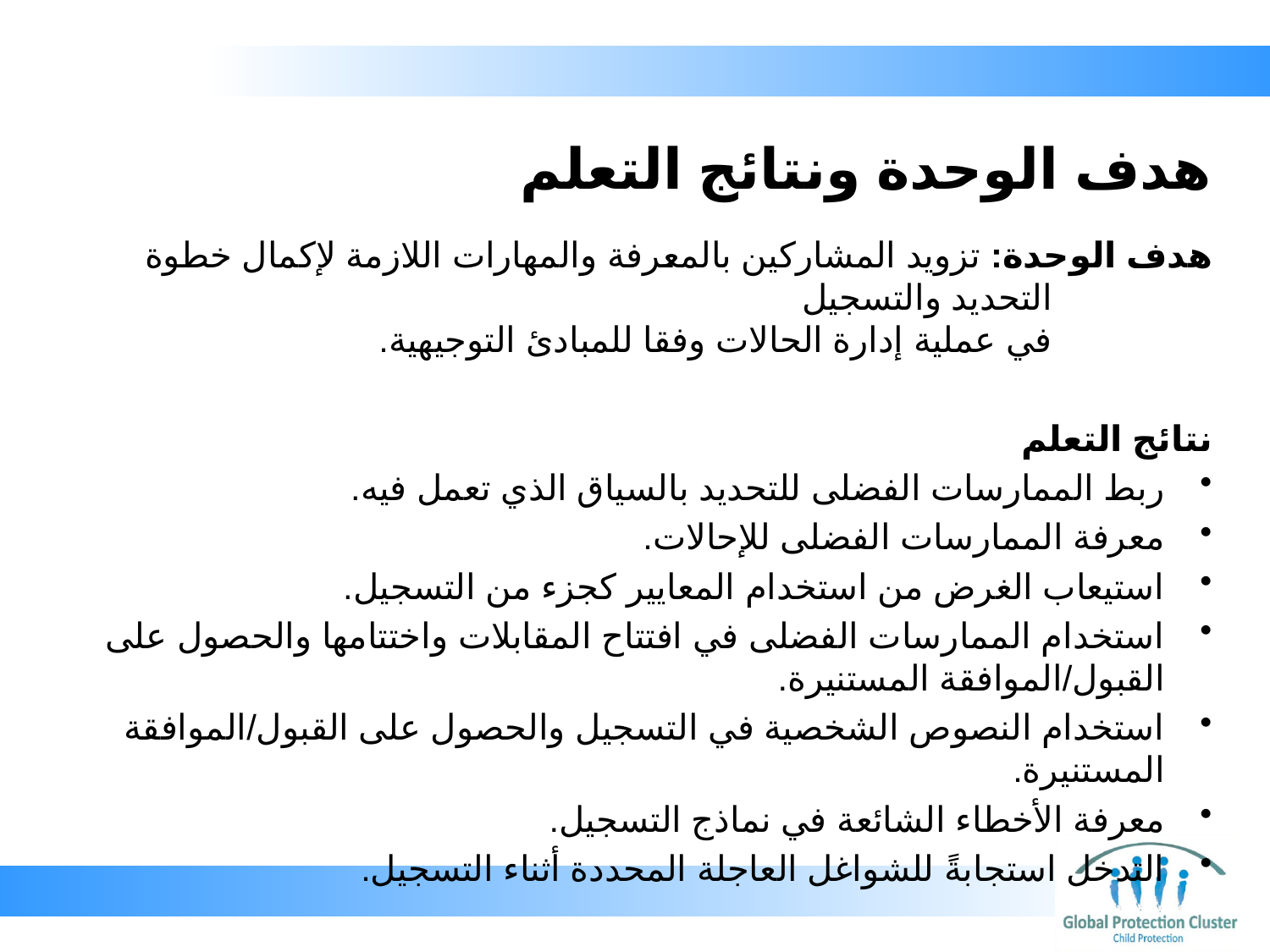

# هدف الوحدة ونتائج التعلم
هدف الوحدة: تزويد المشاركين بالمعرفة والمهارات اللازمة لإكمال خطوة التحديد والتسجيل
في عملية إدارة الحالات وفقا للمبادئ التوجيهية.

نتائج التعلم
ربط الممارسات الفضلى للتحديد بالسياق الذي تعمل فيه.
معرفة الممارسات الفضلى للإحالات.
استيعاب الغرض من استخدام المعايير كجزء من التسجيل.
استخدام الممارسات الفضلى في افتتاح المقابلات واختتامها والحصول على القبول/الموافقة المستنيرة.
استخدام النصوص الشخصية في التسجيل والحصول على القبول/الموافقة المستنيرة.
معرفة الأخطاء الشائعة في نماذج التسجيل.
التدخل استجابةً للشواغل العاجلة المحددة أثناء التسجيل.